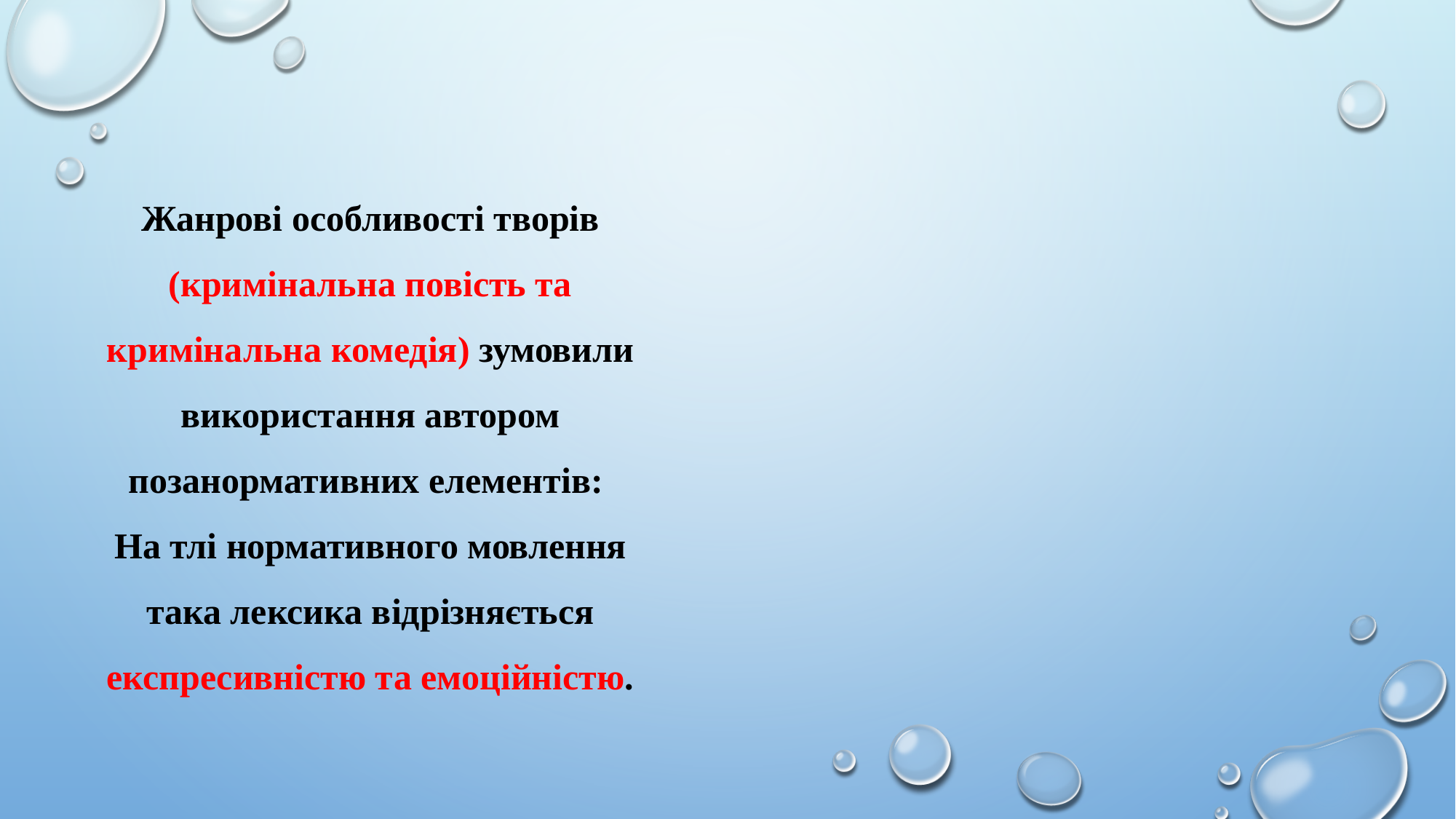

Лексика
# Жанрові особливості творів (кримінальна повість та кримінальна комедія) зумовили використання автором позанормативних елементів: На тлі нормативного мовлення така лексика відрізняється експресивністю та емоційністю.